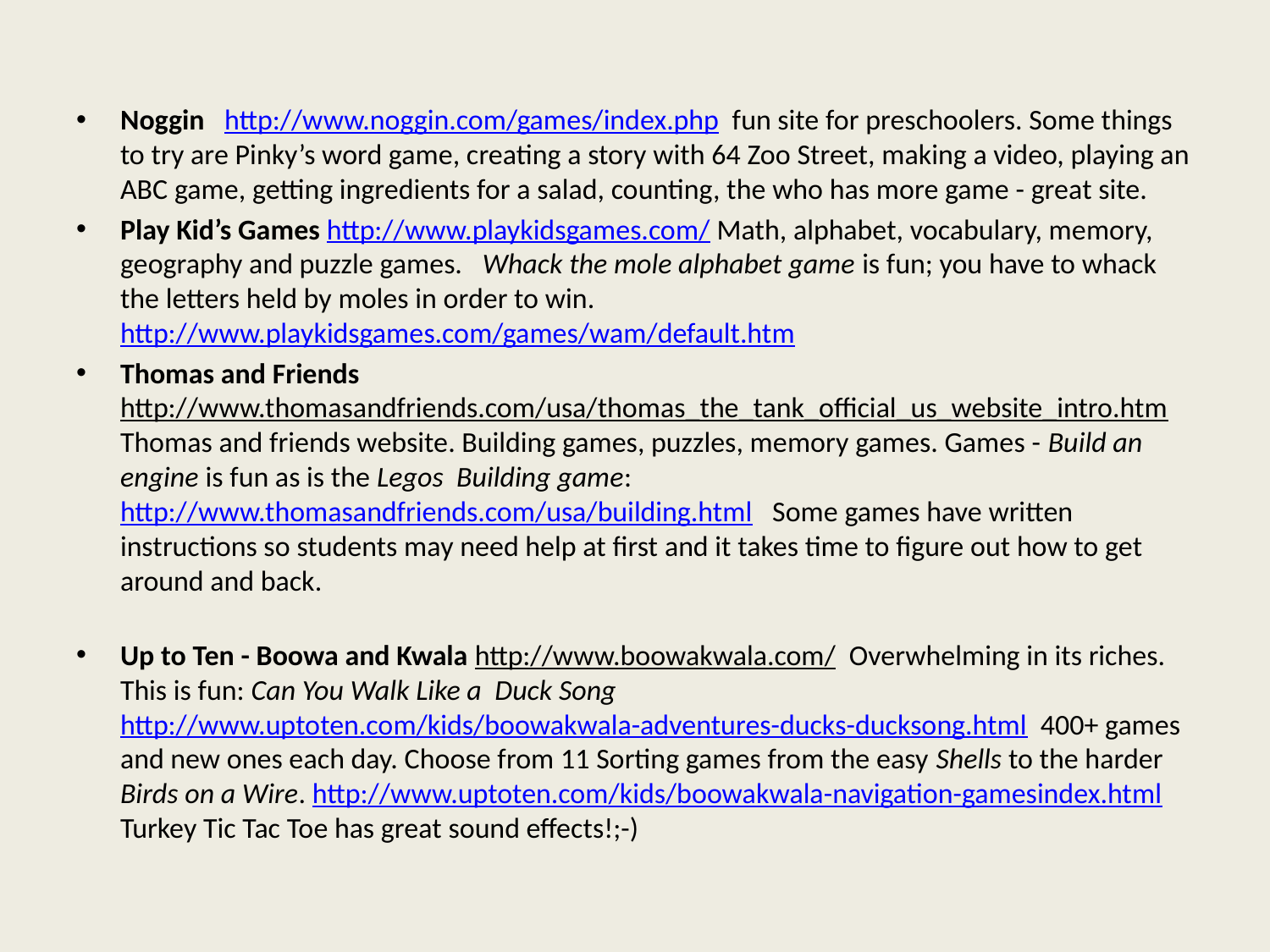

#
Noggin   http://www.noggin.com/games/index.php  fun site for preschoolers. Some things to try are Pinky’s word game, creating a story with 64 Zoo Street, making a video, playing an ABC game, getting ingredients for a salad, counting, the who has more game - great site.
Play Kid’s Games http://www.playkidsgames.com/ Math, alphabet, vocabulary, memory, geography and puzzle games.   Whack the mole alphabet game is fun; you have to whack the letters held by moles in order to win. http://www.playkidsgames.com/games/wam/default.htm
Thomas and Friends http://www.thomasandfriends.com/usa/thomas_the_tank_official_us_website_intro.htm Thomas and friends website. Building games, puzzles, memory games. Games - Build an engine is fun as is the Legos  Building game:  http://www.thomasandfriends.com/usa/building.html   Some games have written instructions so students may need help at first and it takes time to figure out how to get around and back.
Up to Ten - Boowa and Kwala http://www.boowakwala.com/  Overwhelming in its riches. This is fun: Can You Walk Like a  Duck Song http://www.uptoten.com/kids/boowakwala-adventures-ducks-ducksong.html  400+ games and new ones each day. Choose from 11 Sorting games from the easy Shells to the harder Birds on a Wire. http://www.uptoten.com/kids/boowakwala-navigation-gamesindex.html Turkey Tic Tac Toe has great sound effects!;-)